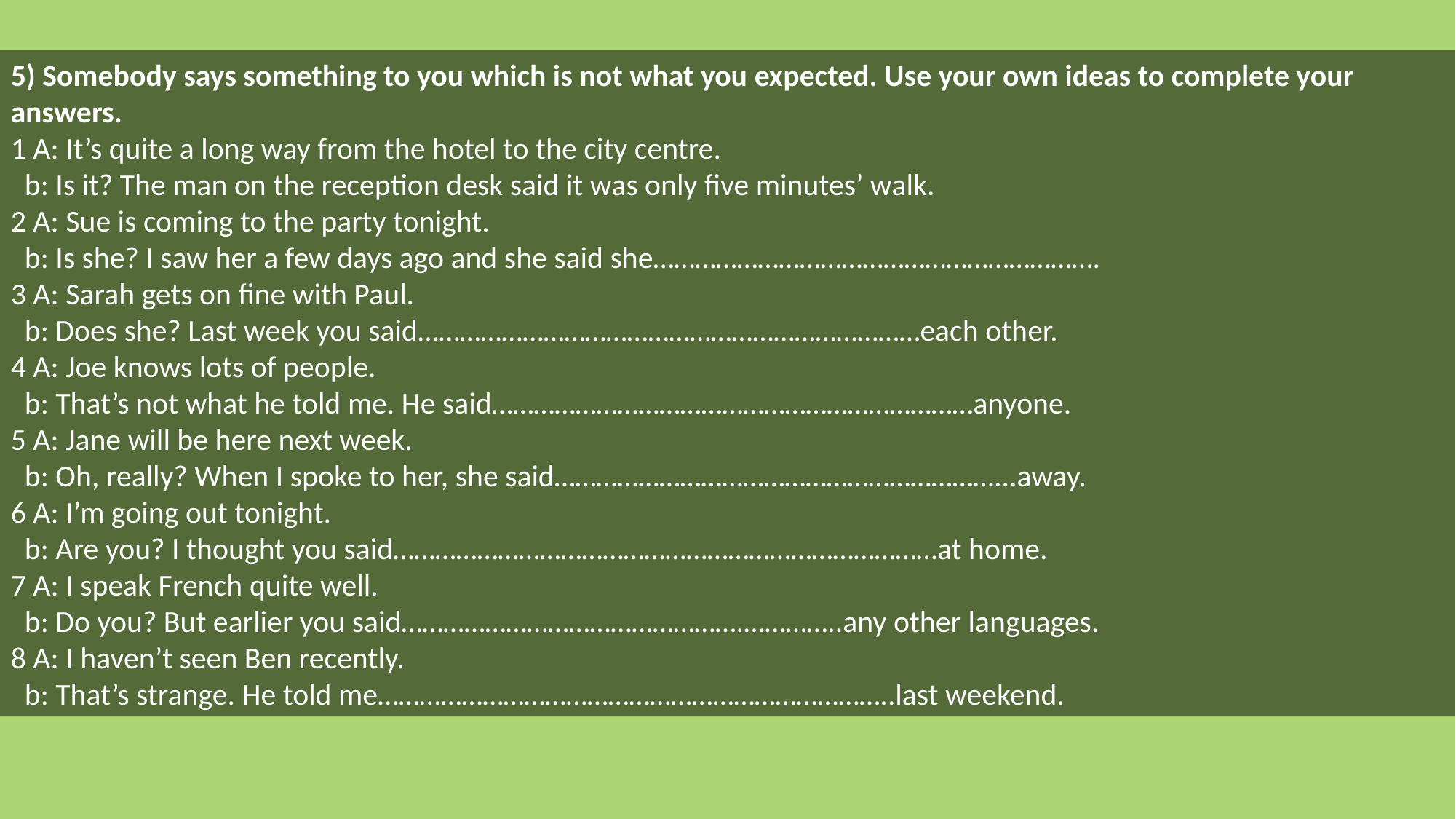

5) Somebody says something to you which is not what you expected. Use your own ideas to complete your answers.
1 A: It’s quite a long way from the hotel to the city centre.
  b: Is it? The man on the reception desk said it was only five minutes’ walk.
2 A: Sue is coming to the party tonight.
  b: Is she? I saw her a few days ago and she said she……………………………………………………….
3 A: Sarah gets on fine with Paul.
  b: Does she? Last week you said………………………………………………………………each other.
4 A: Joe knows lots of people.
  b: That’s not what he told me. He said……………………………………………………………anyone.
5 A: Jane will be here next week.
  b: Oh, really? When I spoke to her, she said………………………………………………………...away.
6 A: I’m going out tonight.
  b: Are you? I thought you said……………………………………………………………………at home.
7 A: I speak French quite well.
  b: Do you? But earlier you said………………………………………….…………..any other languages.
8 A: I haven’t seen Ben recently.
  b: That’s strange. He told me………………………………………………………………..last weekend.